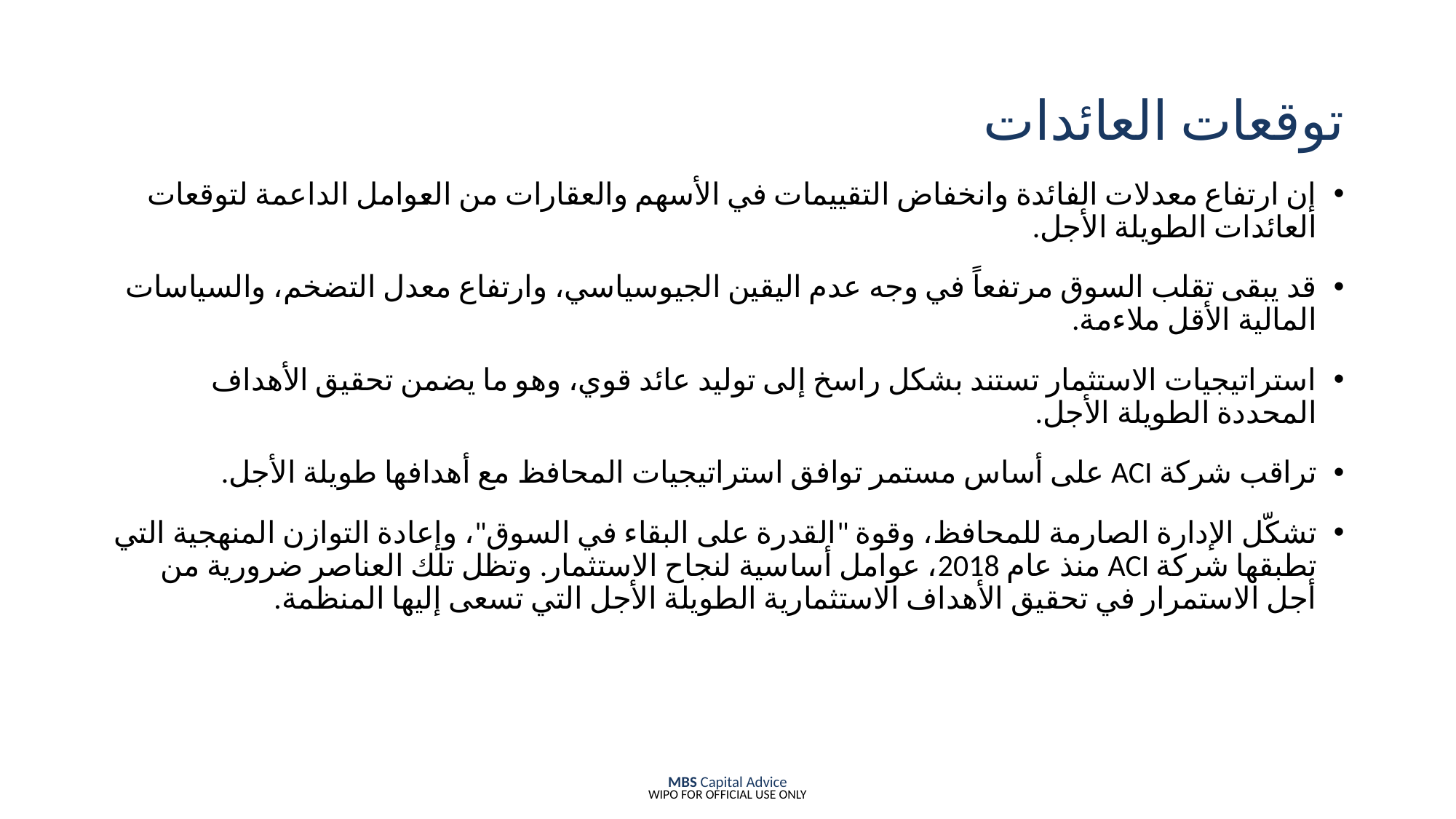

# توقعات العائدات
إن ارتفاع معدلات الفائدة وانخفاض التقييمات في الأسهم والعقارات من العوامل الداعمة لتوقعات العائدات الطويلة الأجل.
قد يبقى تقلب السوق مرتفعاً في وجه عدم اليقين الجيوسياسي، وارتفاع معدل التضخم، والسياسات المالية الأقل ملاءمة.
استراتيجيات الاستثمار تستند بشكل راسخ إلى توليد عائد قوي، وهو ما يضمن تحقيق الأهداف المحددة الطويلة الأجل.
تراقب شركة ACI على أساس مستمر توافق استراتيجيات المحافظ مع أهدافها طويلة الأجل.
تشكّل الإدارة الصارمة للمحافظ، وقوة "القدرة على البقاء في السوق"، وإعادة التوازن المنهجية التي تطبقها شركة ACI منذ عام 2018، عوامل أساسية لنجاح الاستثمار. وتظل تلك العناصر ضرورية من أجل الاستمرار في تحقيق الأهداف الاستثمارية الطويلة الأجل التي تسعى إليها المنظمة.
MBS Capital Advice